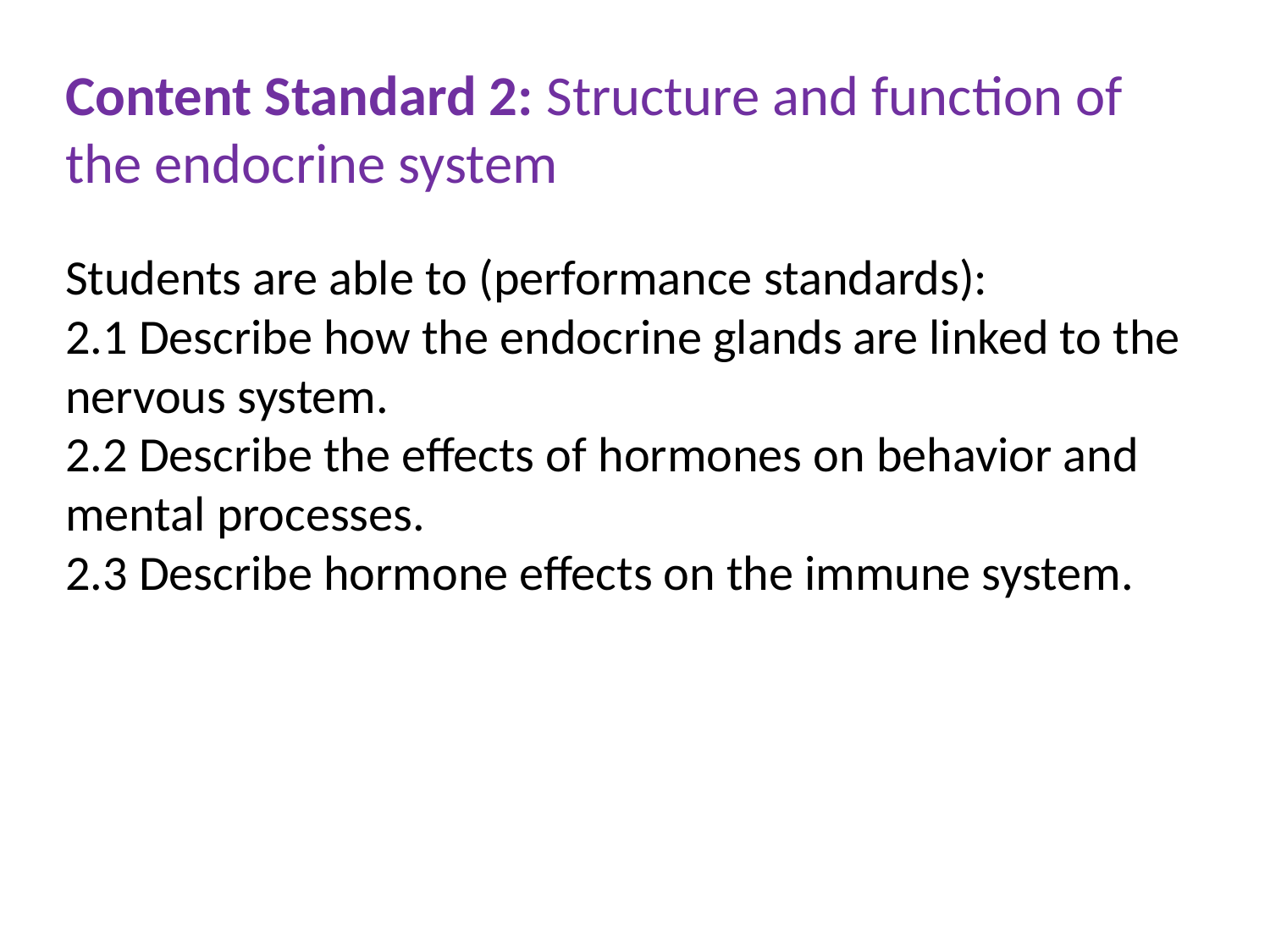

Content Standard 2: Structure and function of the endocrine system
Students are able to (performance standards):
2.1 Describe how the endocrine glands are linked to the nervous system.
2.2 Describe the effects of hormones on behavior and mental processes.
2.3 Describe hormone effects on the immune system.